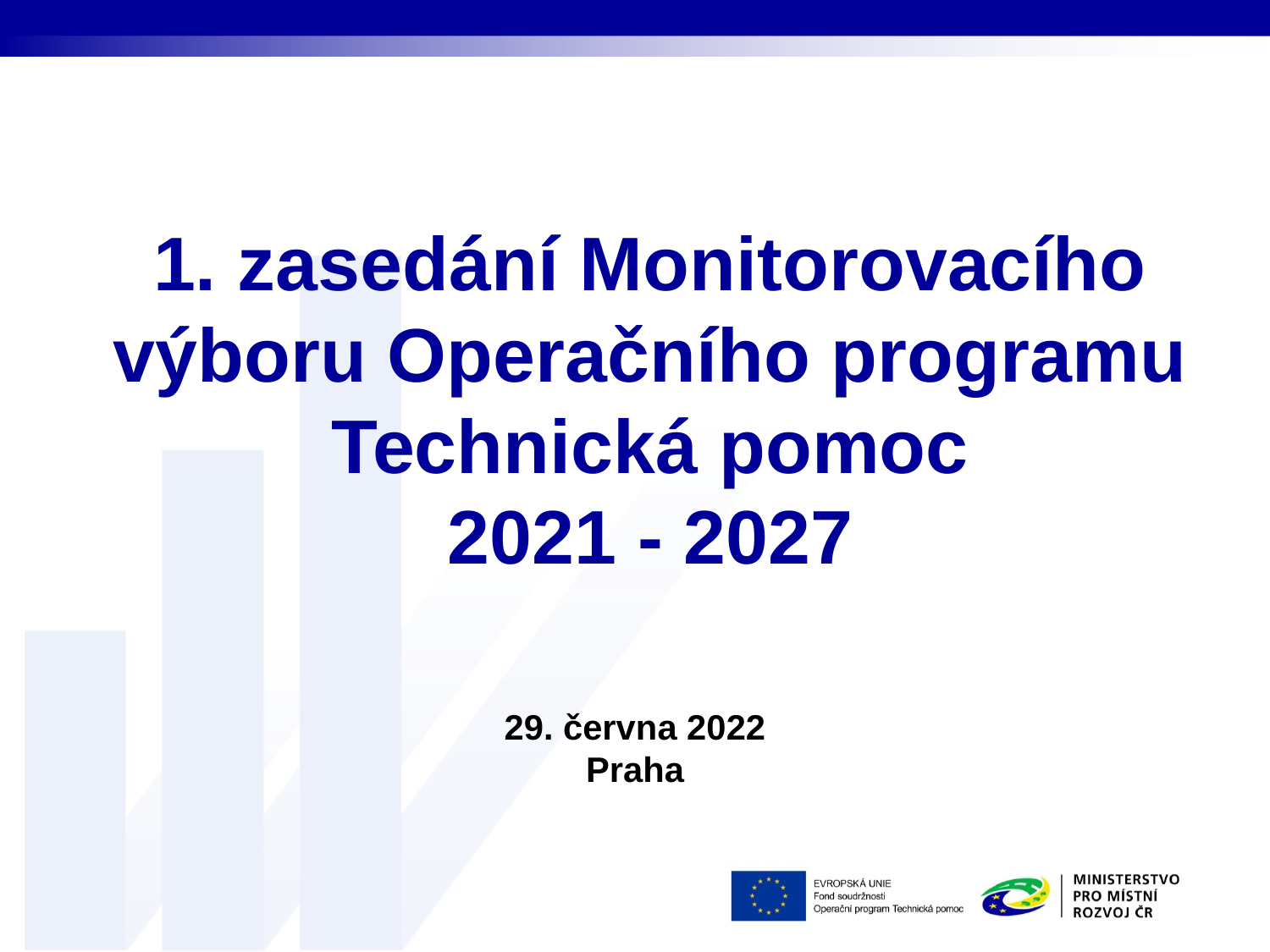

# 1. zasedání Monitorovacího výboru Operačního programu Technická pomoc 2021 - 2027
29. června 2022
Praha